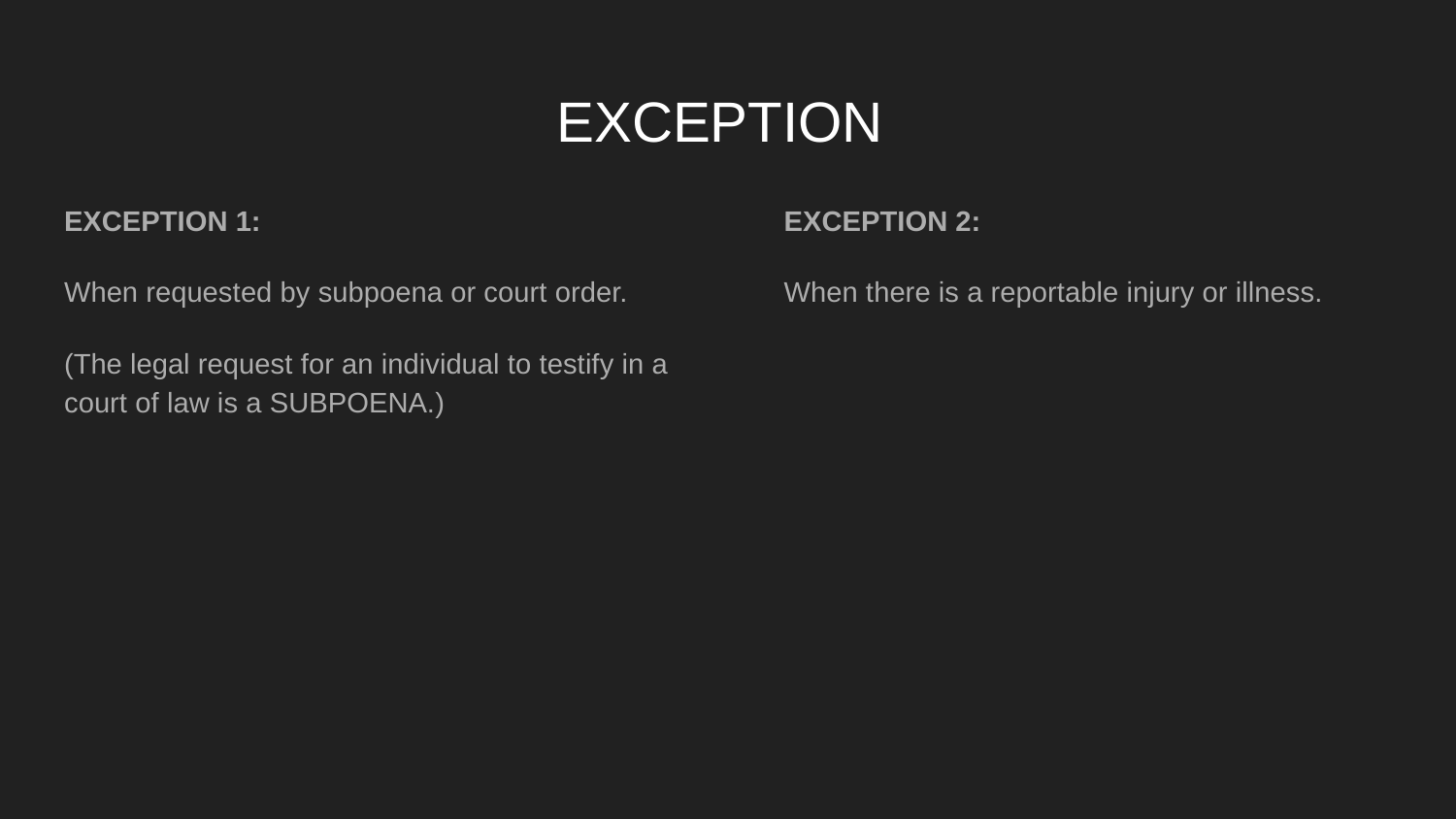

# EXCEPTION
EXCEPTION 1:
When requested by subpoena or court order.
(The legal request for an individual to testify in a court of law is a SUBPOENA.)
EXCEPTION 2:
When there is a reportable injury or illness.